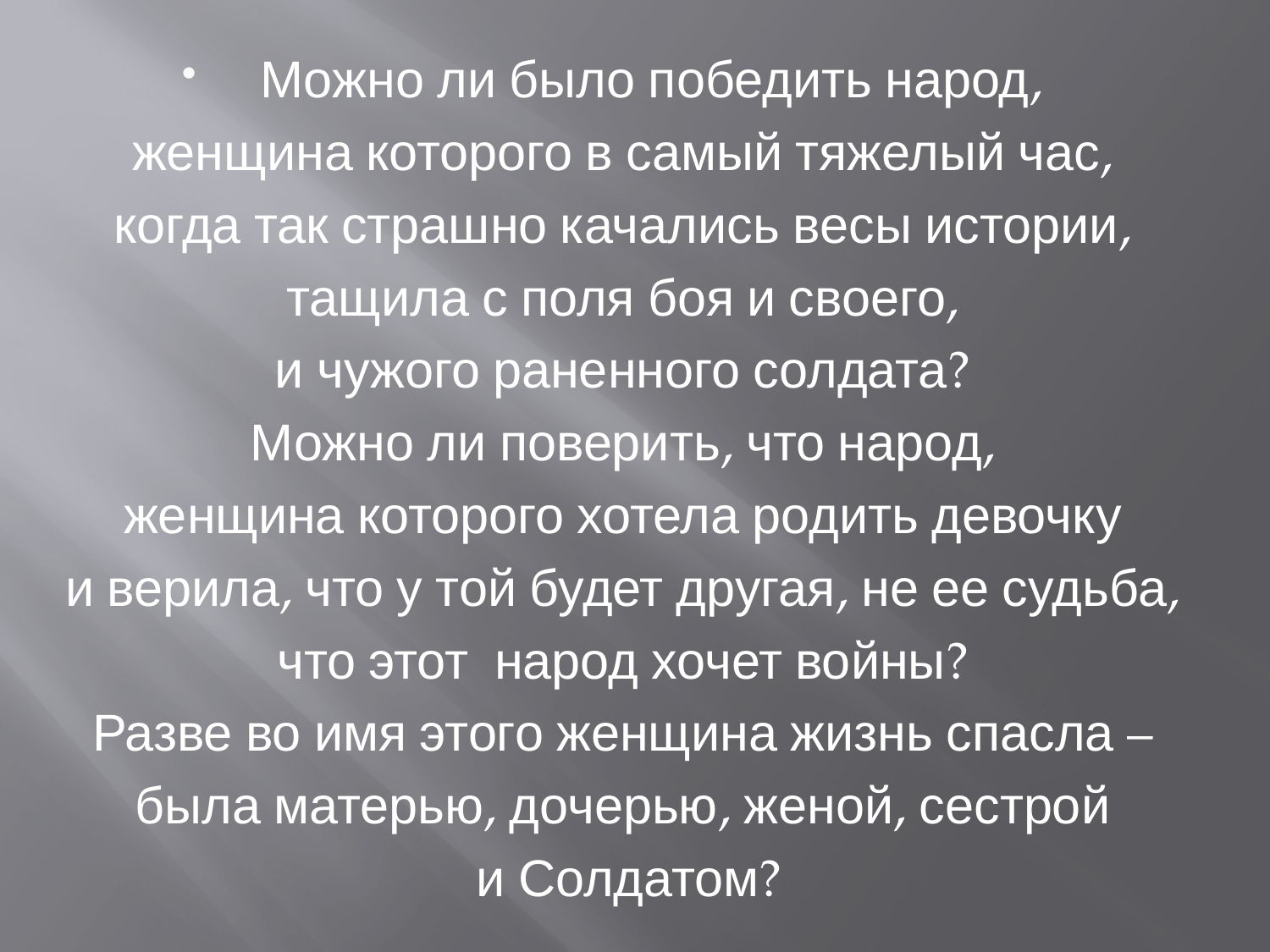

Можно ли было победить народ,
женщина которого в самый тяжелый час,
когда так страшно качались весы истории,
тащила с поля боя и своего,
и чужого раненного солдата?
Можно ли поверить, что народ,
женщина которого хотела родить девочку
и верила, что у той будет другая, не ее судьба,
что этот  народ хочет войны?
Разве во имя этого женщина жизнь спасла –
была матерью, дочерью, женой, сестрой
и Солдатом?